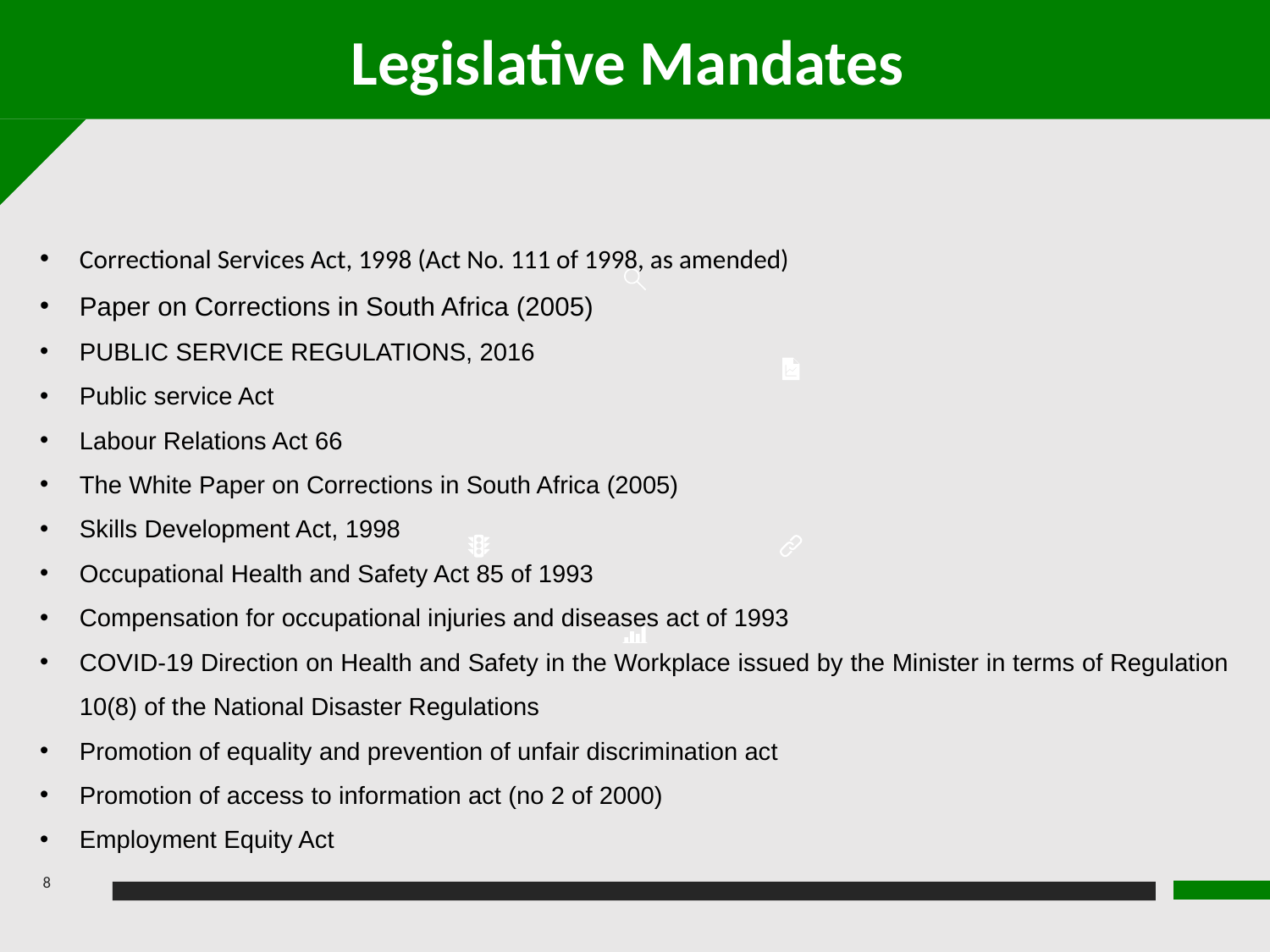

Legislative Mandates

Correctional Services Act, 1998 (Act No. 111 of 1998, as amended)
Paper on Corrections in South Africa (2005)
PUBLIC SERVICE REGULATIONS, 2016
Public service Act
Labour Relations Act 66
The White Paper on Corrections in South Africa (2005)
Skills Development Act, 1998
Occupational Health and Safety Act 85 of 1993
Compensation for occupational injuries and diseases act of 1993
COVID-19 Direction on Health and Safety in the Workplace issued by the Minister in terms of Regulation 10(8) of the National Disaster Regulations
Promotion of equality and prevention of unfair discrimination act
Promotion of access to information act (no 2 of 2000)
Employment Equity Act

8